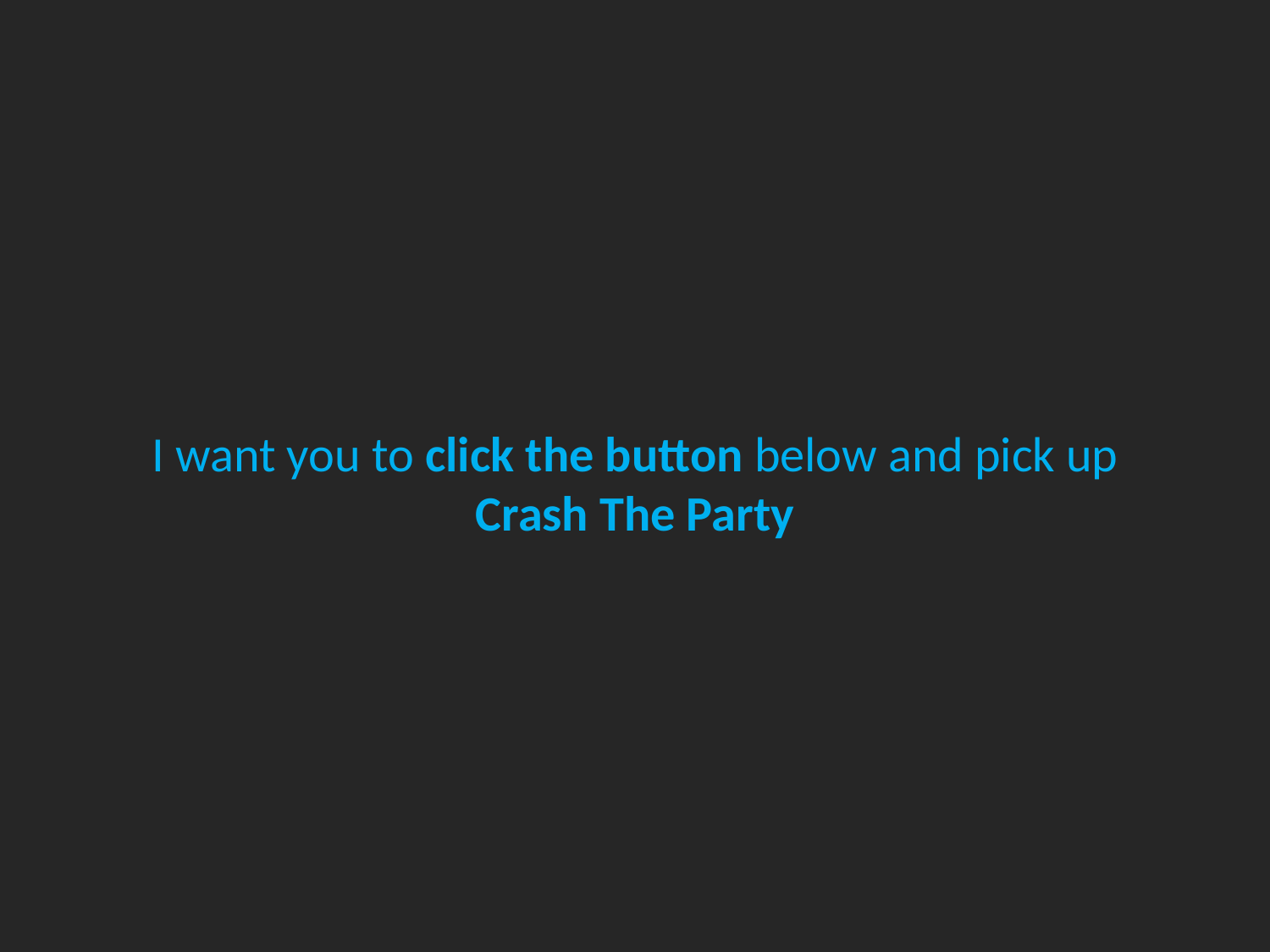

# I want you to click the button below and pick up Crash The Party